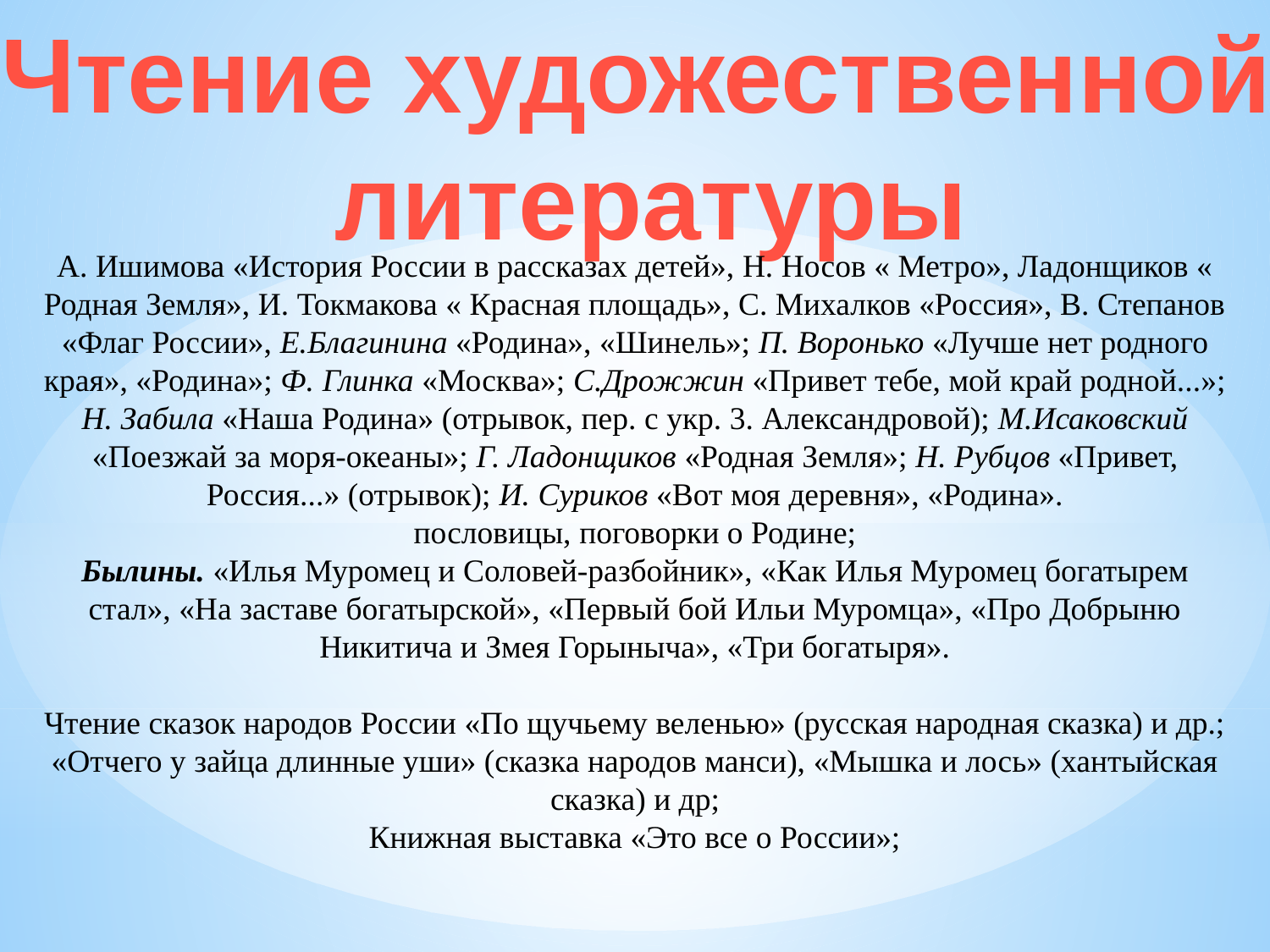

Чтение художественной
литературы
А. Ишимова «История России в рассказах детей», Н. Носов « Метро», Ладонщиков « Родная Земля», И. Токмакова « Красная площадь», С. Михалков «Россия», В. Степанов «Флаг России», Е.Благинина «Родина», «Шинель»; П. Воронько «Лучше нет родного края», «Родина»; Ф. Глинка «Москва»; С.Дрожжин «Привет тебе, мой край родной...»; Н. Забила «Наша Ро­дина» (отрывок, пер. с укр. 3. Александровой); М.Исаковский «Поез­жай за моря-океаны»; Г. Ладонщиков «Родная Земля»; Н. Рубцов «При­вет, Россия...» (отрывок); И. Суриков «Вот моя деревня», «Родина».
 пословицы, поговорки о Родине;
Былины. «Илья Муромец и Соловей-разбойник», «Как Илья Му­ромец богатырем стал», «На заставе богатырской», «Первый бой Ильи Муромца», «Про Добрыню Никитича и Змея Горыныча», «Три богатыря».

Чтение сказок народов России «По щучьему веленью» (русская народная сказка) и др.;
«Отчего у зайца длинные уши» (сказка народов манси), «Мышка и лось» (хантыйская сказка) и др;
Книжная выставка «Это все о России»;